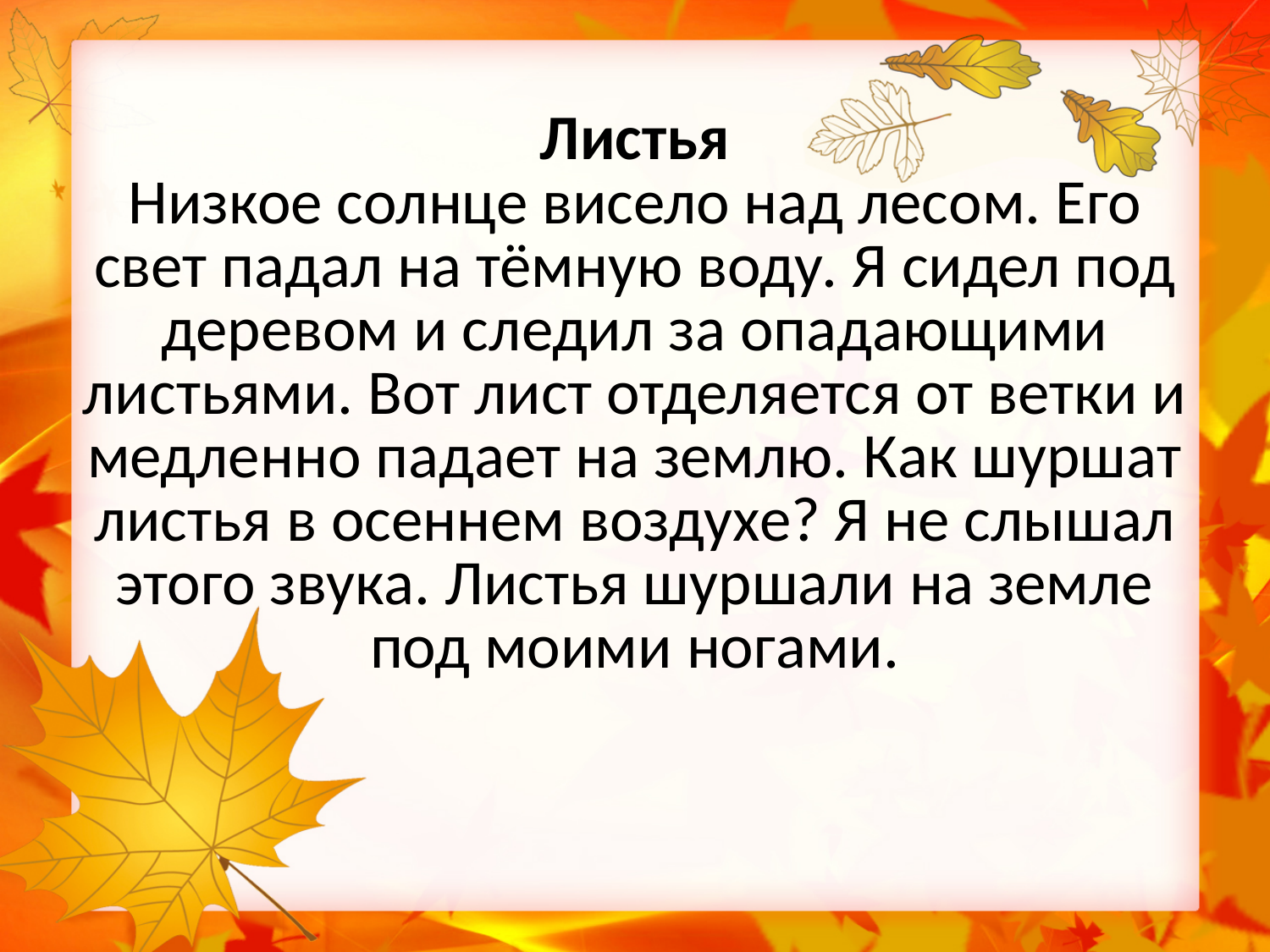

# Листья Низкое солнце висело над лесом. Его свет падал на тёмную воду. Я сидел под деревом и следил за опадающими листьями. Вот лист отделяется от ветки и медленно падает на землю. Как шуршат листья в осеннем воздухе? Я не слышал этого звука. Листья шуршали на земле под моими ногами.